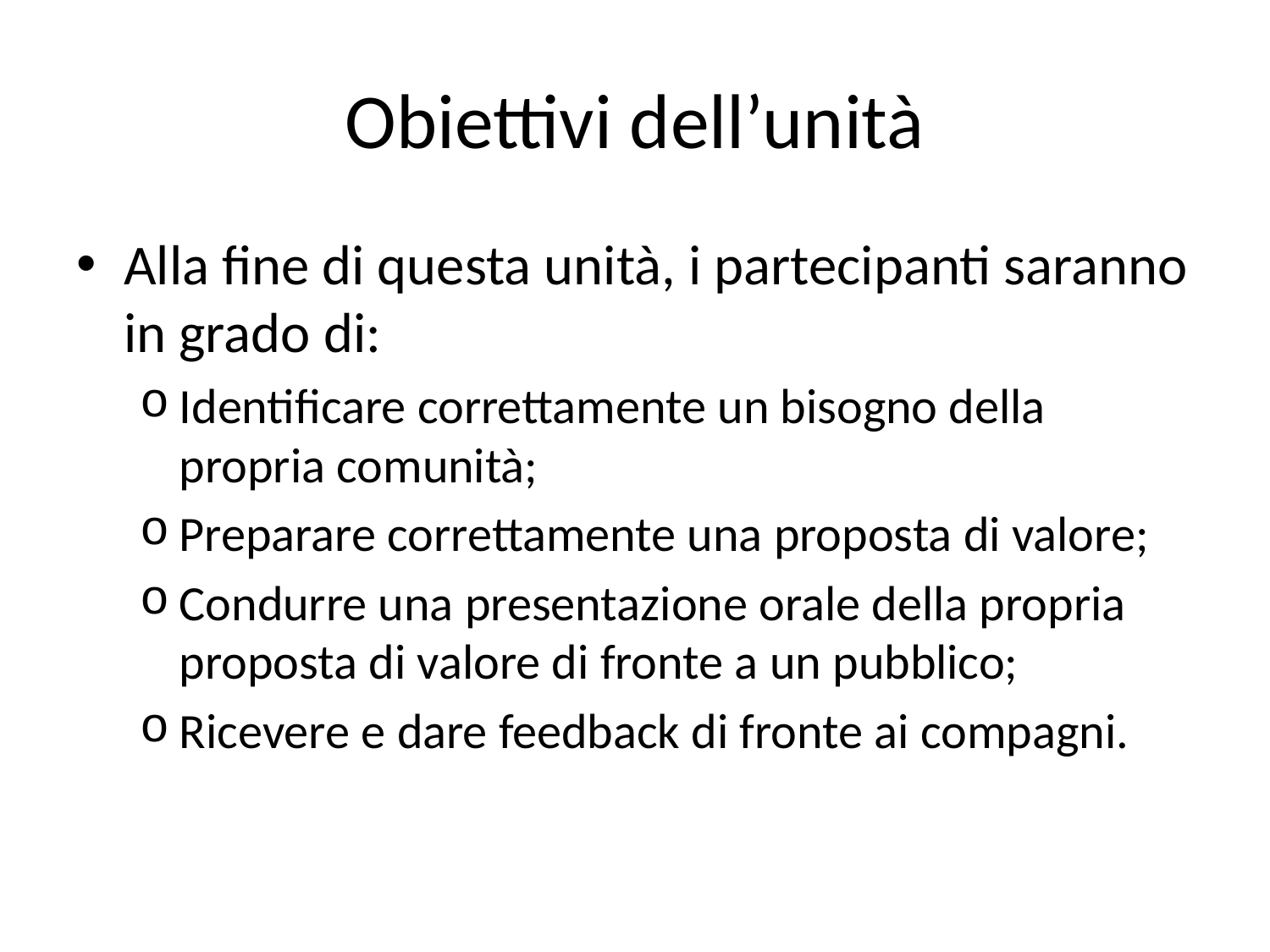

# Obiettivi dell’unità
Alla fine di questa unità, i partecipanti saranno in grado di:
Identificare correttamente un bisogno della propria comunità;
Preparare correttamente una proposta di valore;
Condurre una presentazione orale della propria proposta di valore di fronte a un pubblico;
Ricevere e dare feedback di fronte ai compagni.